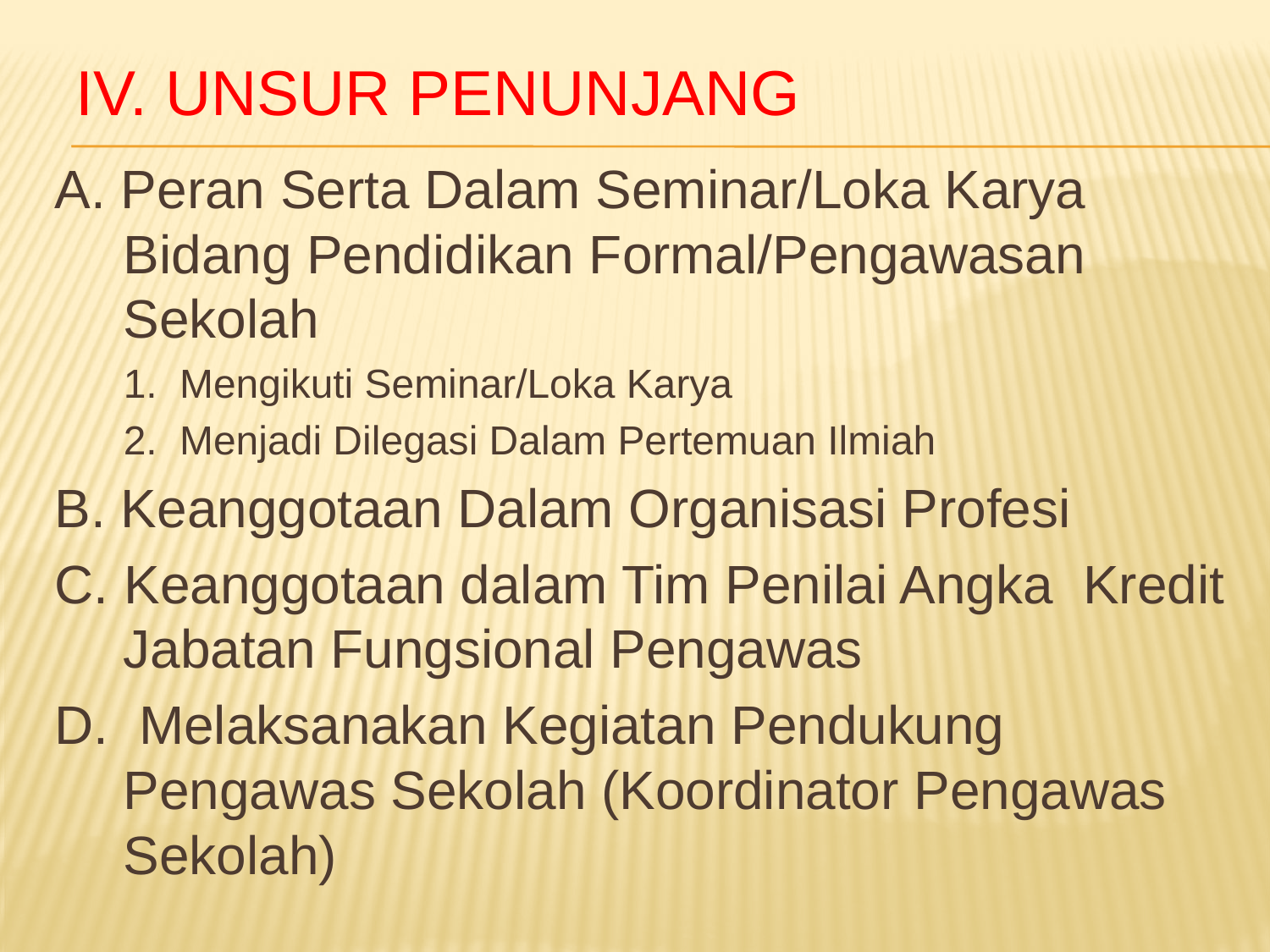

# IV. UNSUR PENUNJANG
A. Peran Serta Dalam Seminar/Loka Karya Bidang Pendidikan Formal/Pengawasan Sekolah
1.  Mengikuti Seminar/Loka Karya
2.  Menjadi Dilegasi Dalam Pertemuan Ilmiah
B. Keanggotaan Dalam Organisasi Profesi
C. Keanggotaan dalam Tim Penilai Angka  Kredit Jabatan Fungsional Pengawas
D.  Melaksanakan Kegiatan Pendukung Pengawas Sekolah (Koordinator Pengawas Sekolah)